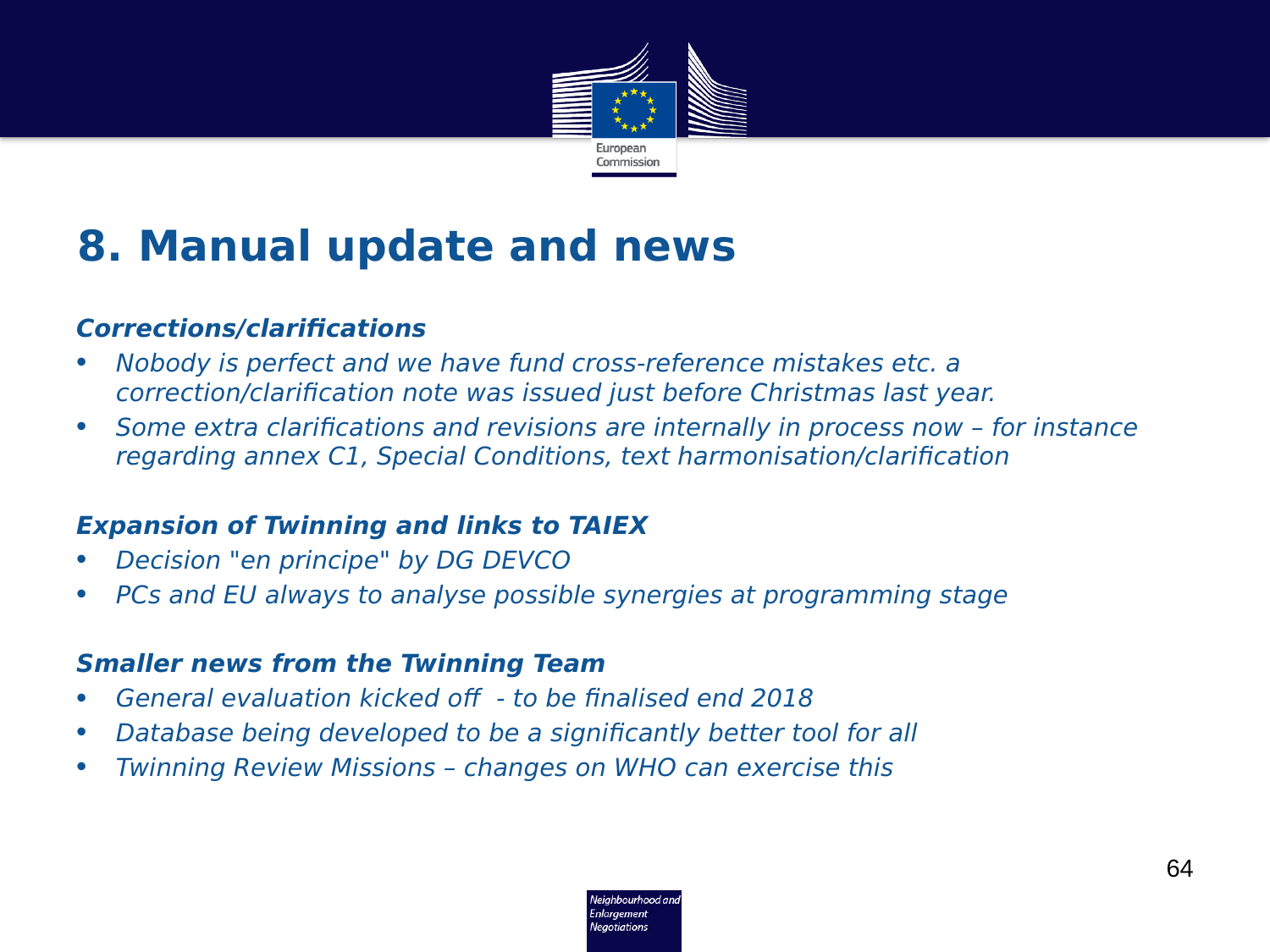

# 8. Manual update and news
Corrections/clarifications
Nobody is perfect and we have fund cross-reference mistakes etc. a correction/clarification note was issued just before Christmas last year.
Some extra clarifications and revisions are internally in process now – for instance regarding annex C1, Special Conditions, text harmonisation/clarification

Expansion of Twinning and links to TAIEX
Decision "en principe" by DG DEVCO
PCs and EU always to analyse possible synergies at programming stage

Smaller news from the Twinning Team
General evaluation kicked off  - to be finalised end 2018
Database being developed to be a significantly better tool for all
Twinning Review Missions – changes on WHO can exercise this

64